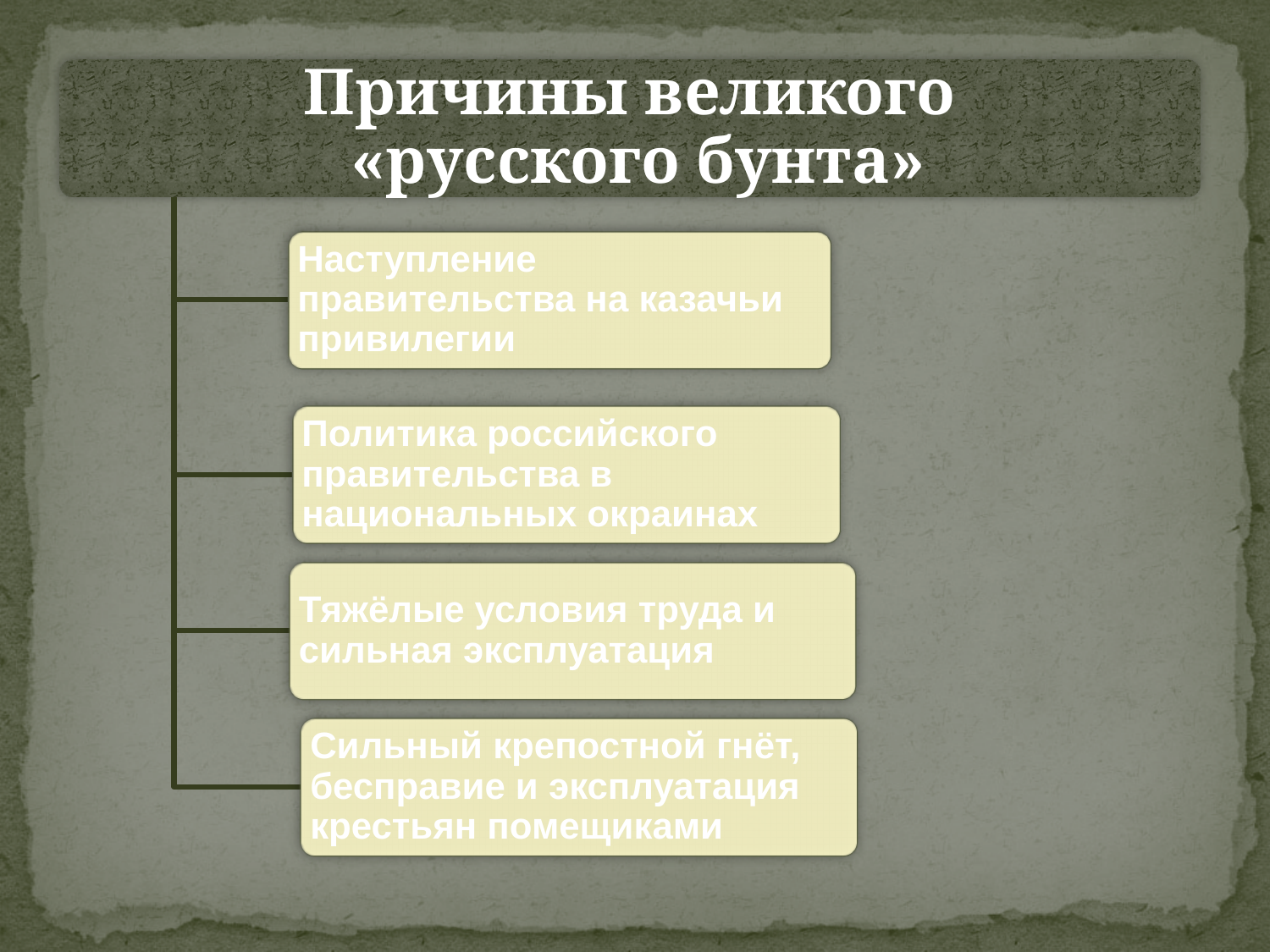

Причины великого
 «русского бунта»
Наступление правительства на казачьи привилегии
Политика российского правительства в национальных окраинах
Сильный крепостной гнёт, бесправие и эксплуатация крестьян помещиками
Тяжёлые условия труда и сильная эксплуатация